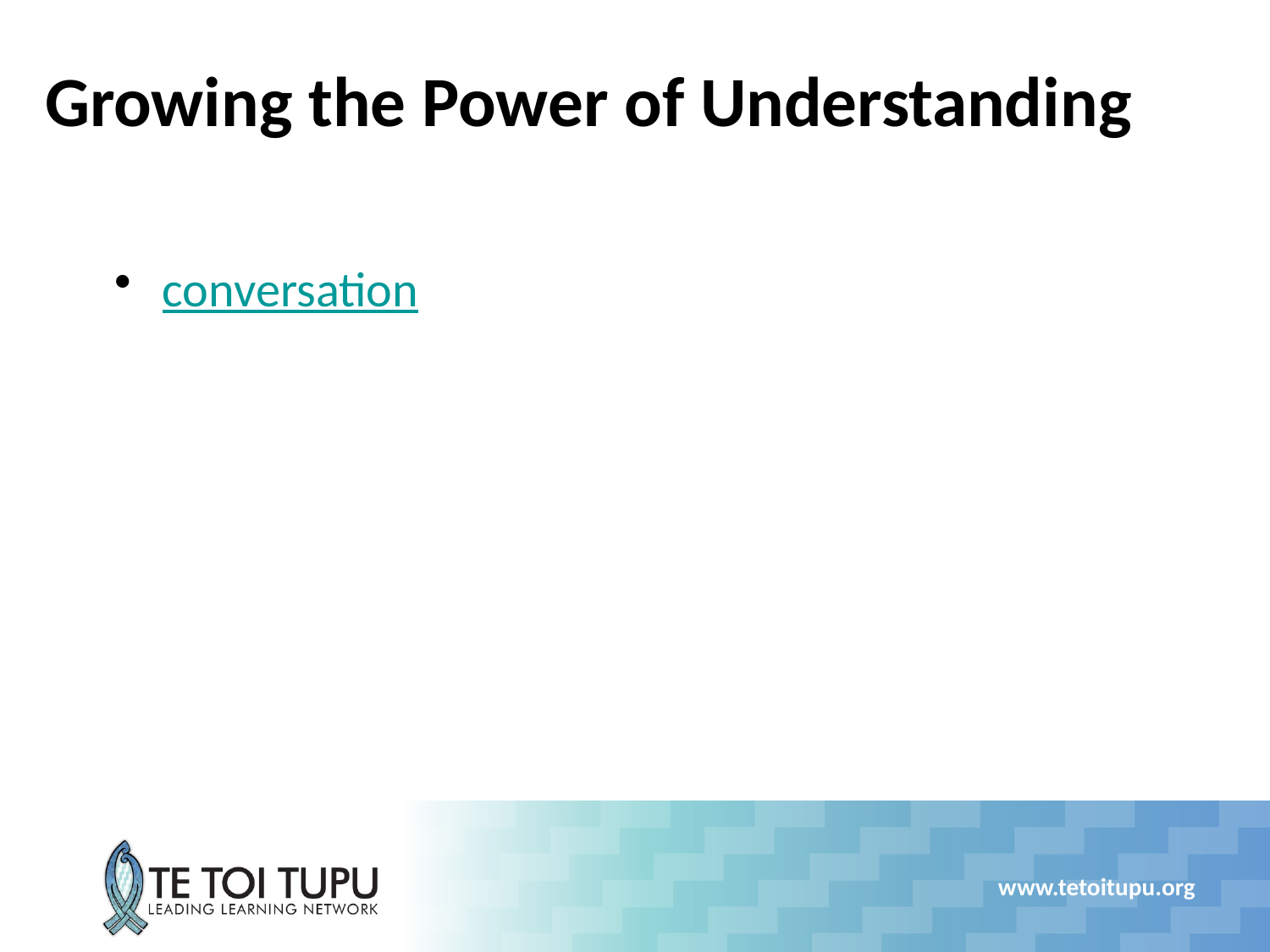

# Growing the Power of Understanding
conversation